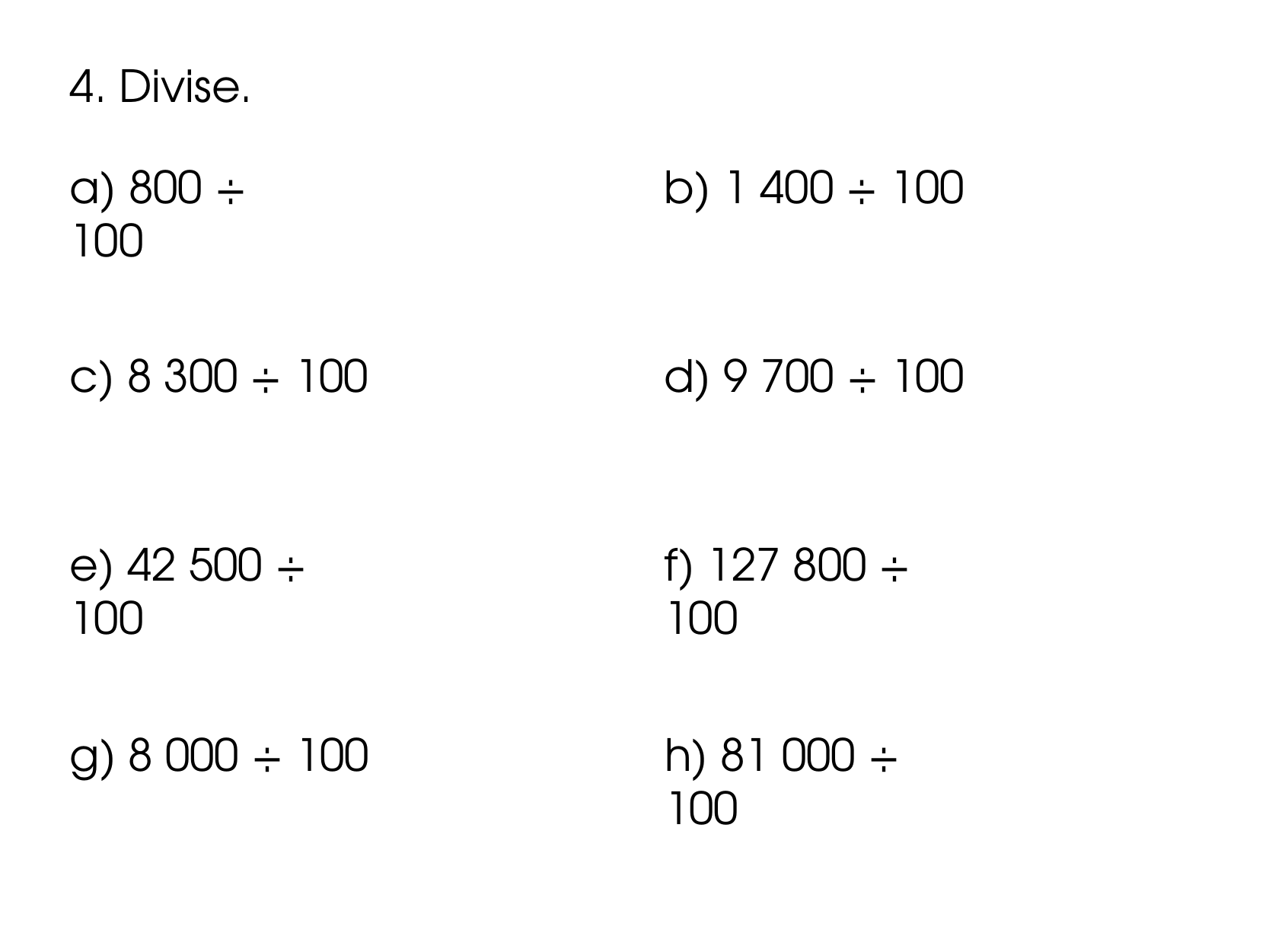

4. Divise.
a) 800 ÷ 100
b) 1 400 ÷ 100
c) 8 300 ÷ 100
d) 9 700 ÷ 100
e) 42 500 ÷ 100
f) 127 800 ÷ 100
g) 8 000 ÷ 100
h) 81 000 ÷ 100